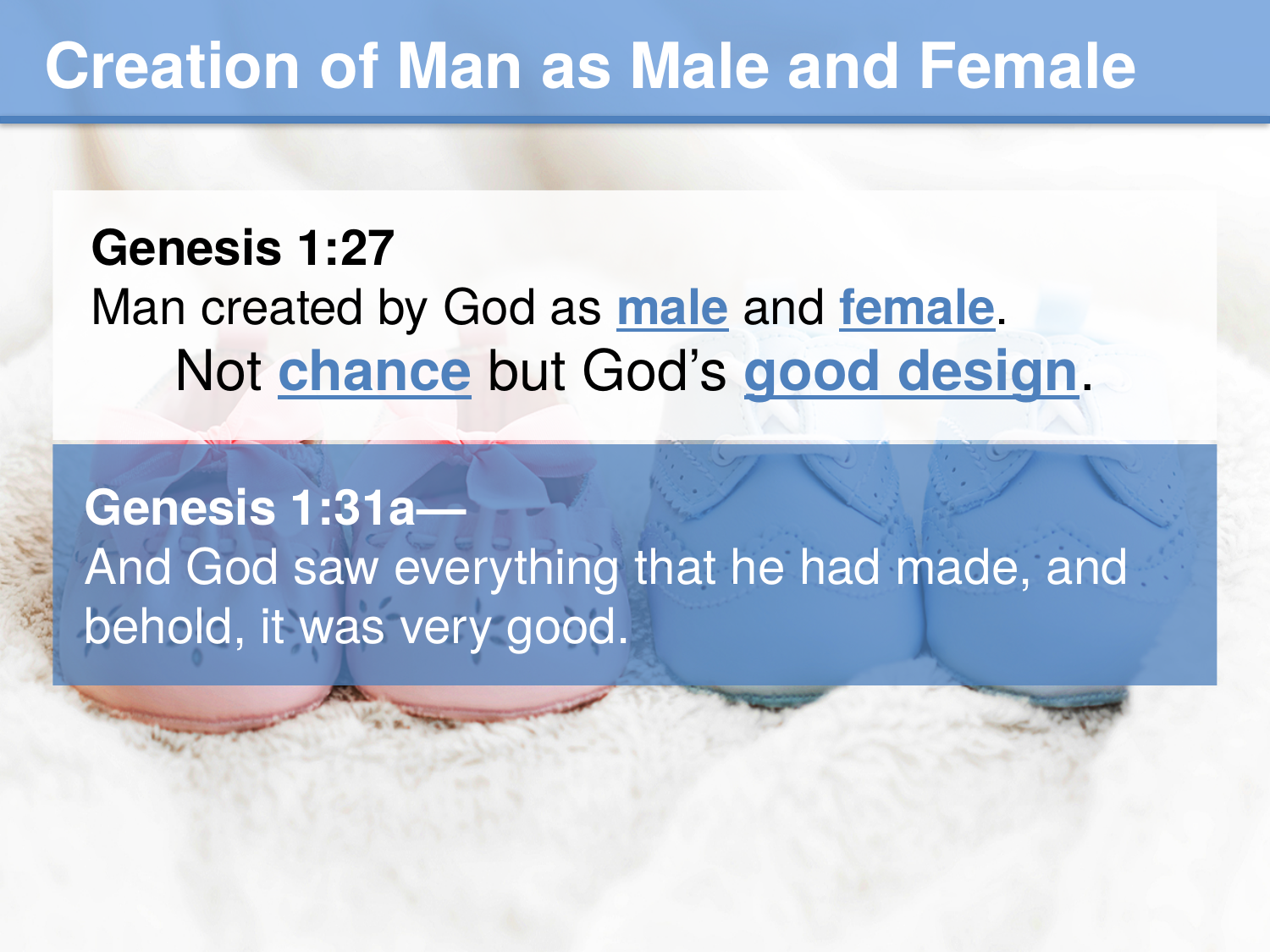

Creation of Man as Male and Female

Genesis 1:27
Man created by God as male and female.
Not chance but God’s good design.
Genesis 1:31a—
And God saw everything that he had made, and behold, it was very good.